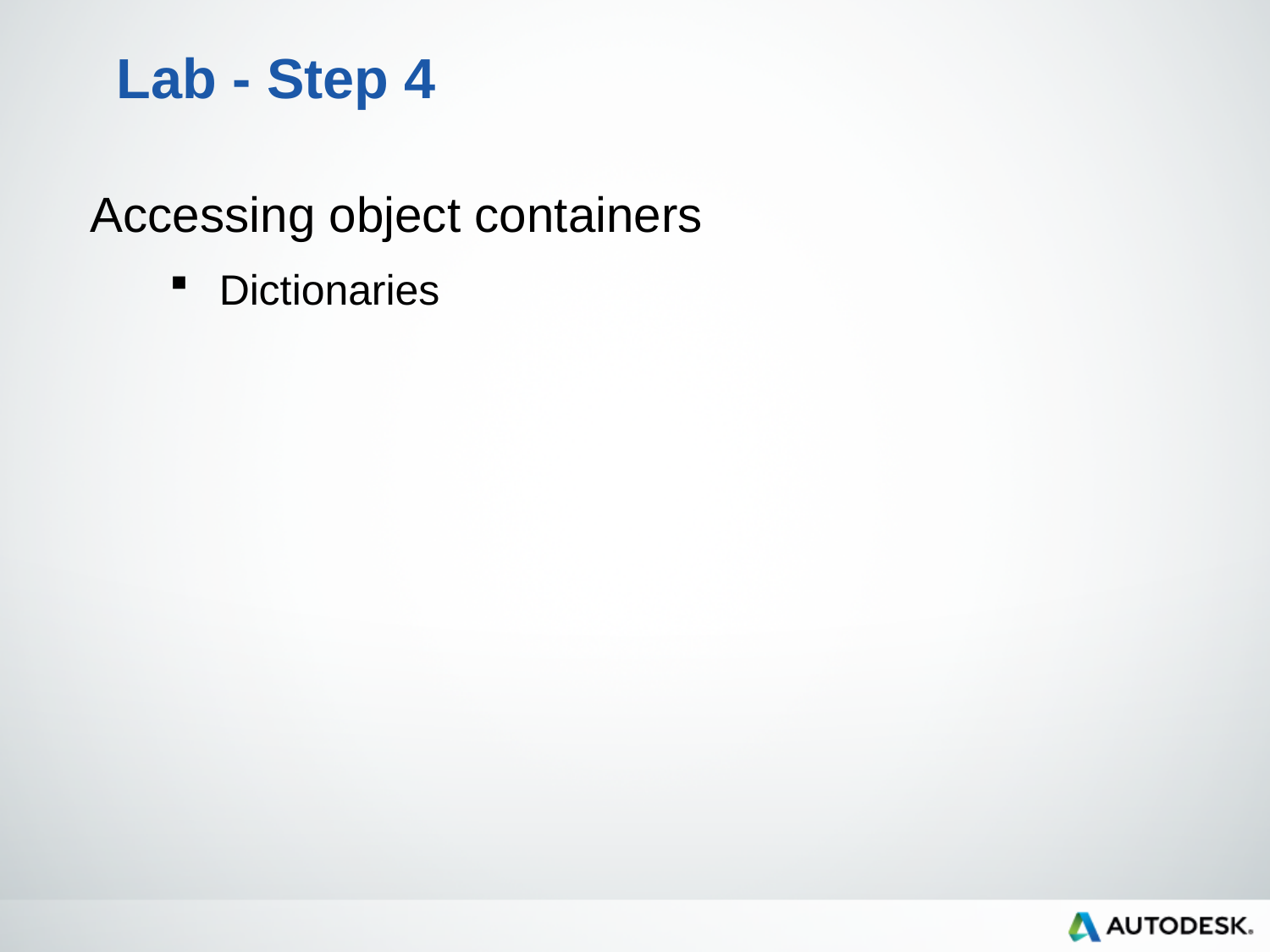

# Lab - Step 4
Accessing object containers
Dictionaries